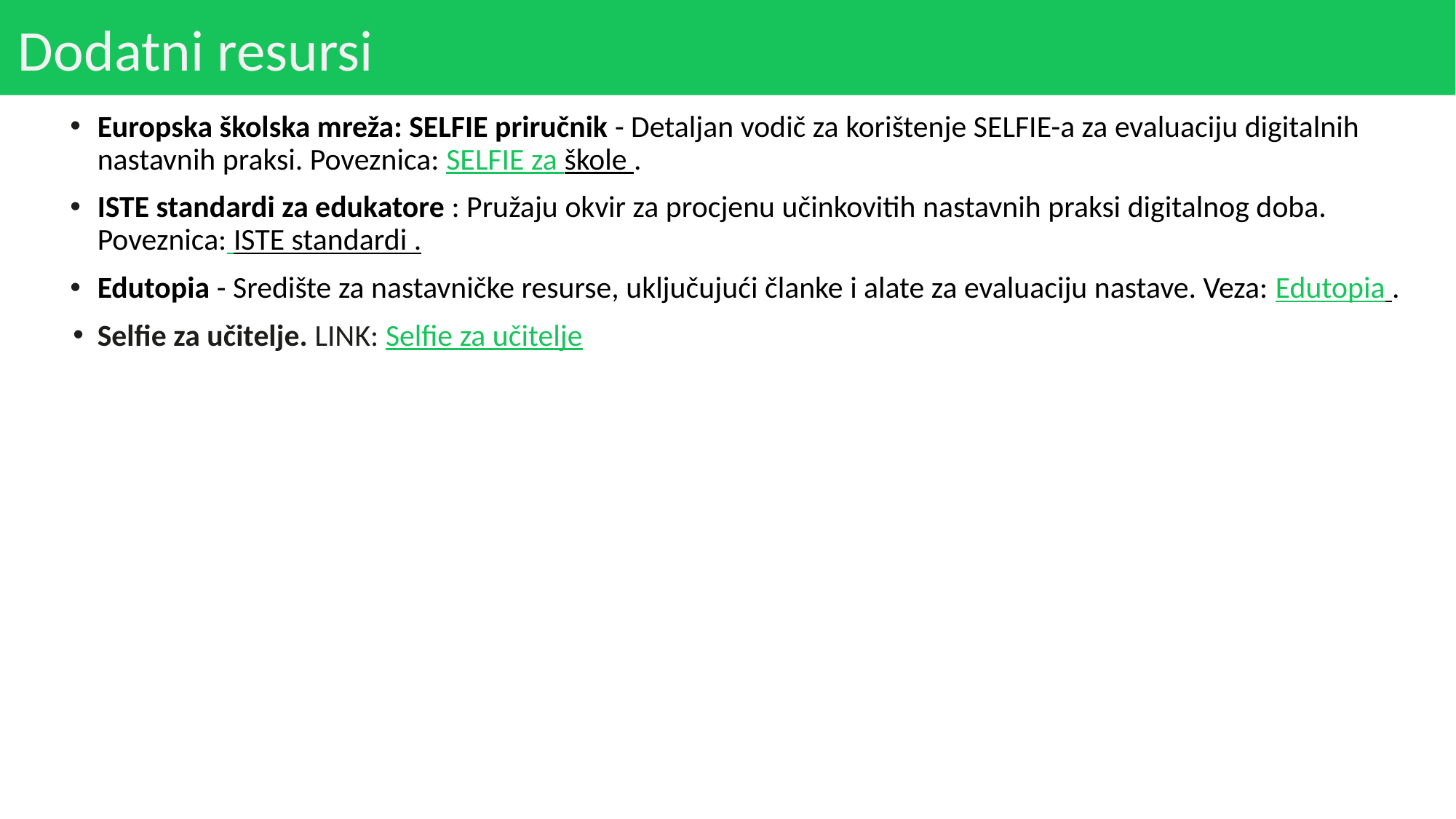

# Dodatni resursi
Europska školska mreža: SELFIE priručnik - Detaljan vodič za korištenje SELFIE-a za evaluaciju digitalnih nastavnih praksi. Poveznica: SELFIE za škole .
ISTE standardi za edukatore : Pružaju okvir za procjenu učinkovitih nastavnih praksi digitalnog doba. Poveznica: ISTE standardi .
Edutopia - Središte za nastavničke resurse, uključujući članke i alate za evaluaciju nastave. Veza: Edutopia .
Selfie za učitelje. LINK: Selfie za učitelje